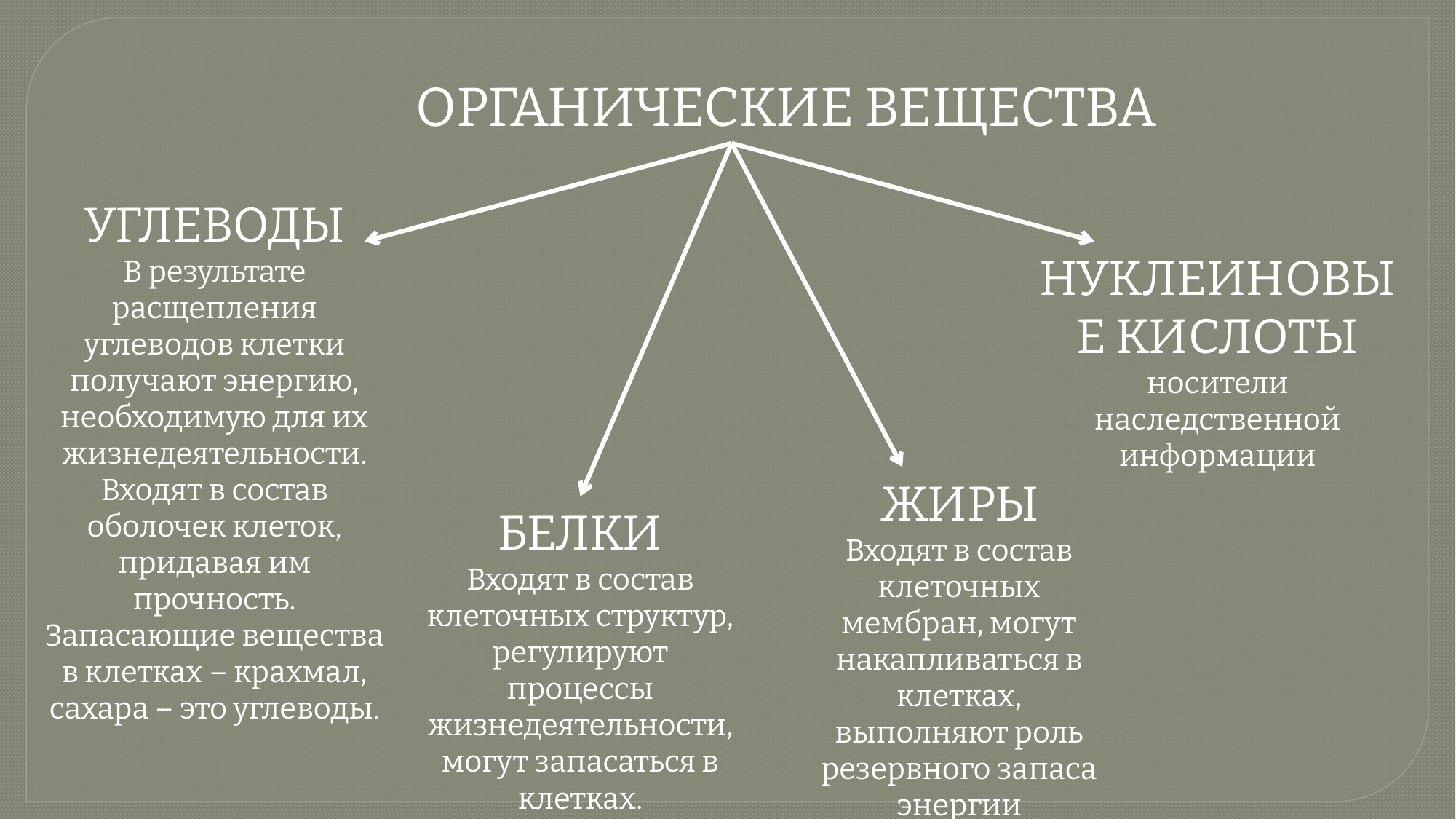

ОРГАНИЧЕСКИЕ ВЕЩЕСТВА
УГЛЕВОДЫ
В результате расщепления углеводов клетки получают энергию, необходимую для их жизнедеятельности.
Входят в состав оболочек клеток, придавая им прочность. Запасающие вещества в клетках – крахмал, сахара – это углеводы.
НУКЛЕИНОВЫЕ КИСЛОТЫ
носители наследственной информации
ЖИРЫ
Входят в состав клеточных мембран, могут накапливаться в клетках, выполняют роль резервного запаса энергии
БЕЛКИ
Входят в состав клеточных структур, регулируют процессы жизнедеятельности, могут запасаться в клетках.